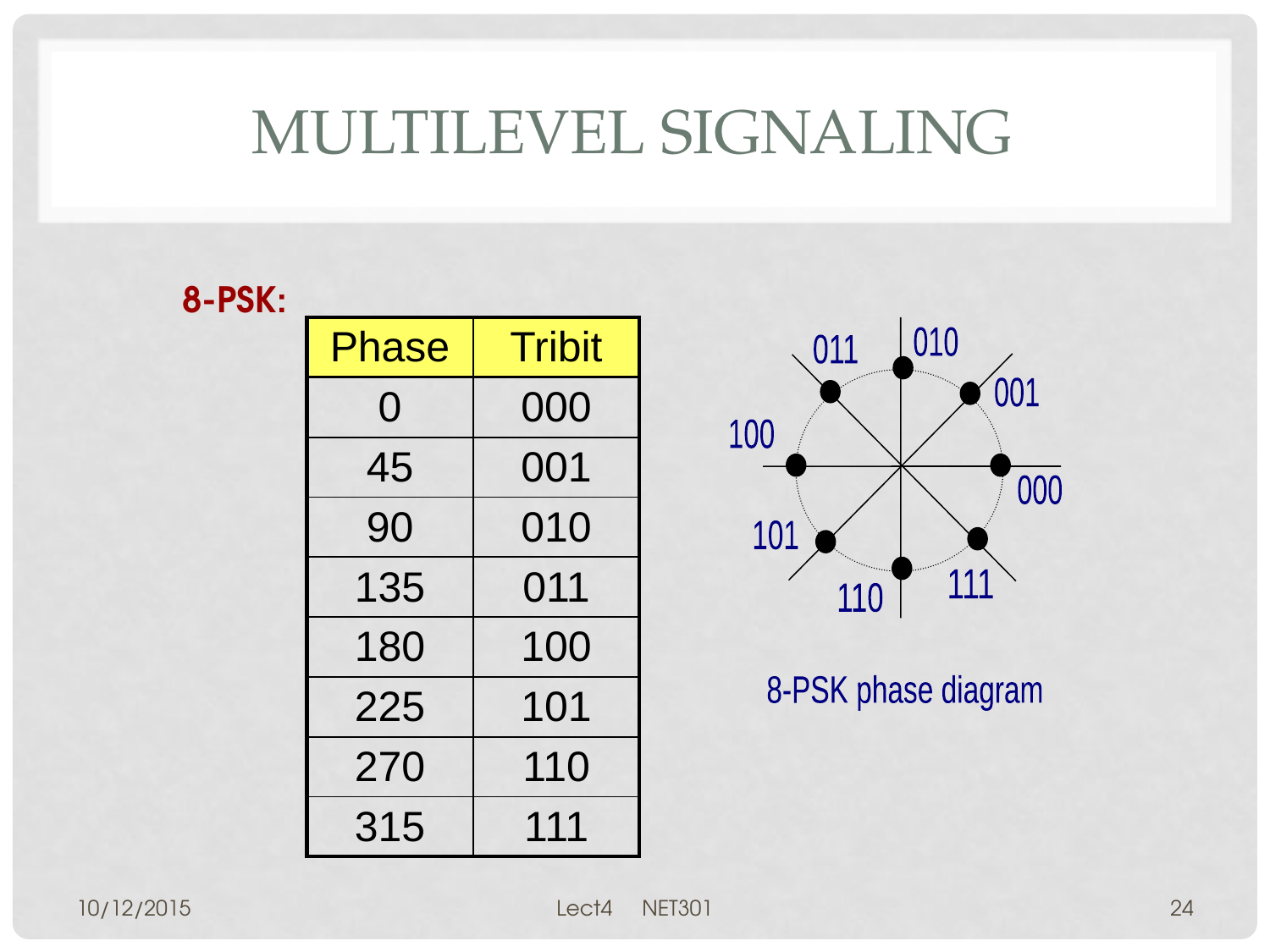

# Multilevel signaling

8-PSK:

| Phase | Tribit |
| --- | --- |
| 0 | 000 |
| 45 | 001 |
| 90 | 010 |
| 135 | 011 |
| 180 | 100 |
| 225 | 101 |
| 270 | 110 |
| 315 | 111 |

010
011

001

100

000
101

111
110
8-PSK phase diagram
10/12/2015
Lect4     NET301
24